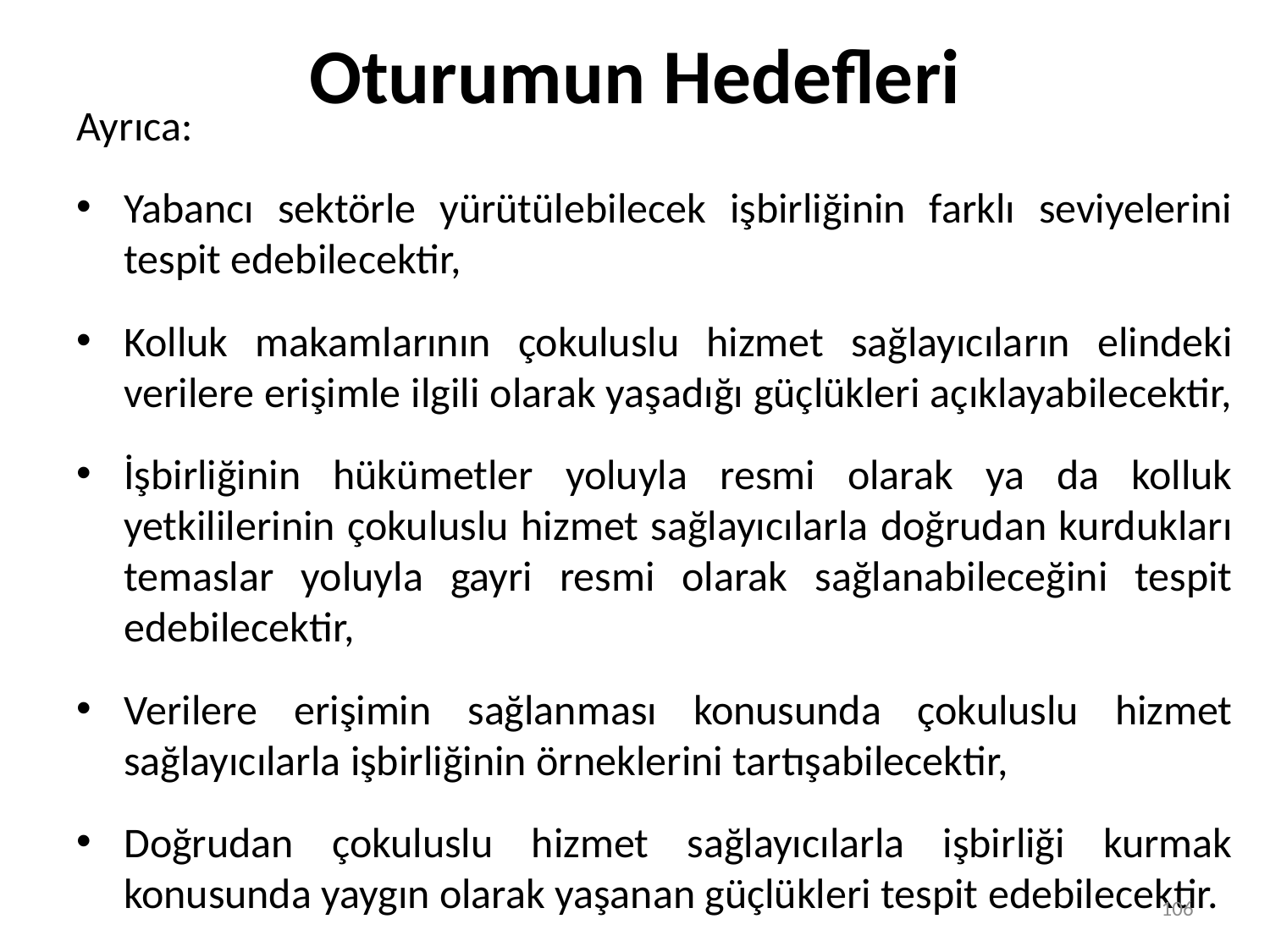

# Oturumun Hedefleri
Ayrıca:
Yabancı sektörle yürütülebilecek işbirliğinin farklı seviyelerini tespit edebilecektir,
Kolluk makamlarının çokuluslu hizmet sağlayıcıların elindeki verilere erişimle ilgili olarak yaşadığı güçlükleri açıklayabilecektir,
İşbirliğinin hükümetler yoluyla resmi olarak ya da kolluk yetkililerinin çokuluslu hizmet sağlayıcılarla doğrudan kurdukları temaslar yoluyla gayri resmi olarak sağlanabileceğini tespit edebilecektir,
Verilere erişimin sağlanması konusunda çokuluslu hizmet sağlayıcılarla işbirliğinin örneklerini tartışabilecektir,
Doğrudan çokuluslu hizmet sağlayıcılarla işbirliği kurmak konusunda yaygın olarak yaşanan güçlükleri tespit edebilecektir.
106